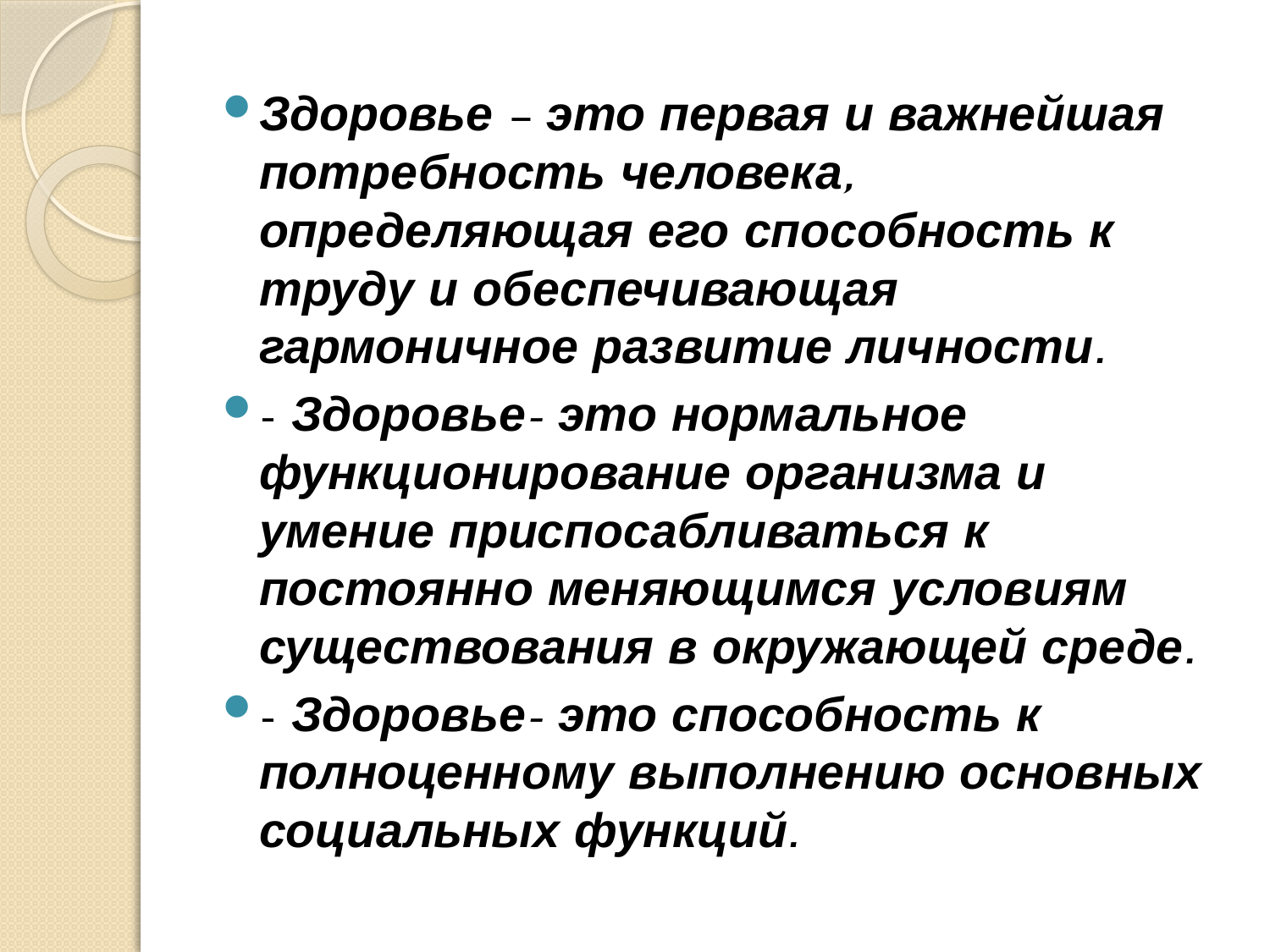

Здоровье – это первая и важнейшая потребность человека, определяющая его способность к труду и обеспечивающая гармоничное развитие личности.
- Здоровье- это нормальное функционирование организма и умение приспосабливаться к постоянно меняющимся условиям существования в окружающей среде.
- Здоровье- это способность к полноценному выполнению основных социальных функций.